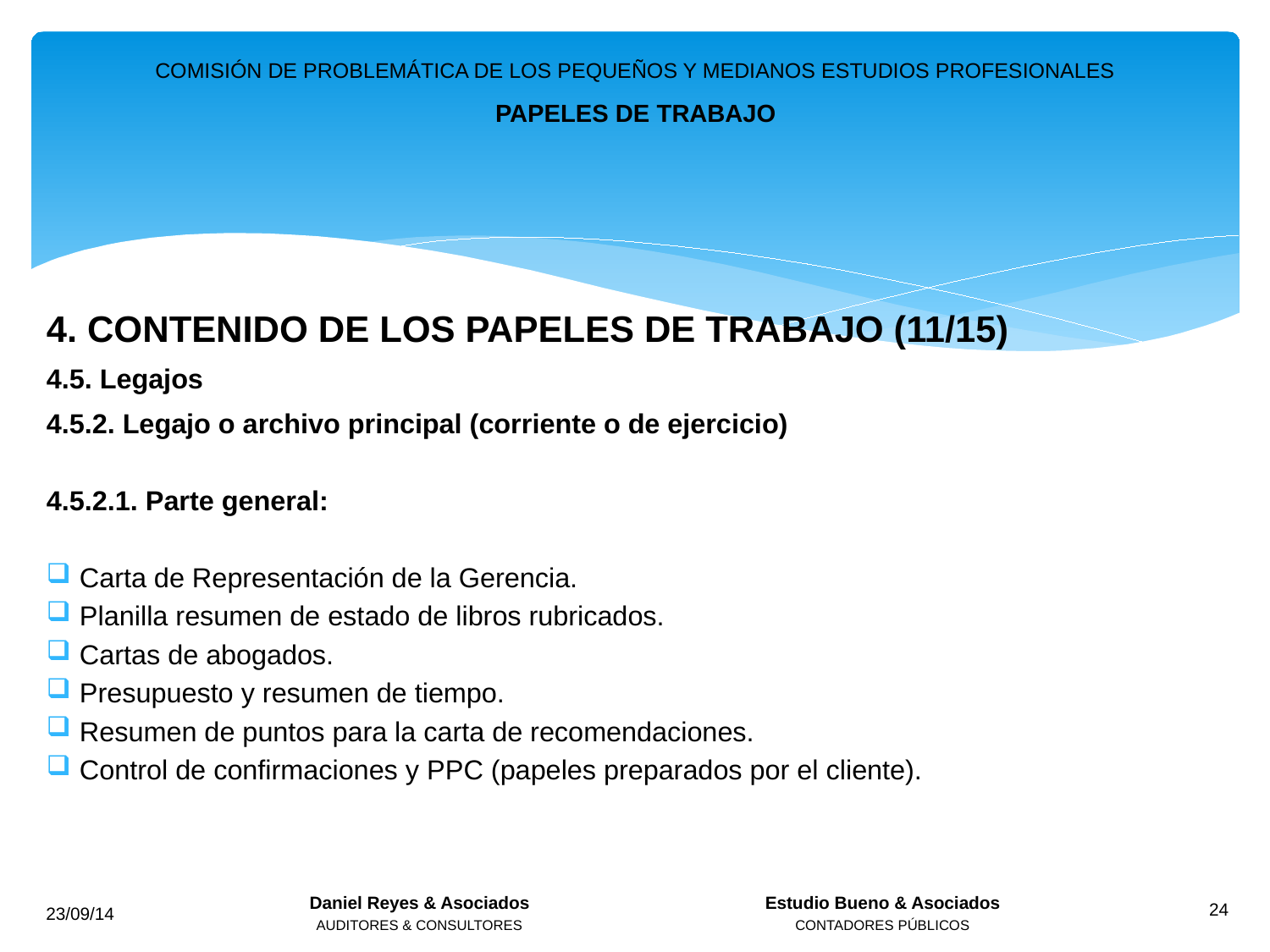

COMISIÓN DE PROBLEMÁTICA DE LOS PEQUEÑOS Y MEDIANOS ESTUDIOS PROFESIONALES
PAPELES DE TRABAJO
4. CONTENIDO DE LOS PAPELES DE TRABAJO (11/15)
4.5. Legajos
4.5.2. Legajo o archivo principal (corriente o de ejercicio)

4.5.2.1. Parte general:

Carta de Representación de la Gerencia.
Planilla resumen de estado de libros rubricados.
Cartas de abogados.
Presupuesto y resumen de tiempo.
Resumen de puntos para la carta de recomendaciones.
Control de confirmaciones y PPC (papeles preparados por el cliente).

Daniel Reyes & Asociados
AUDITORES & CONSULTORES
Estudio Bueno & Asociados
CONTADORES PÚBLICOS
23/09/14
24